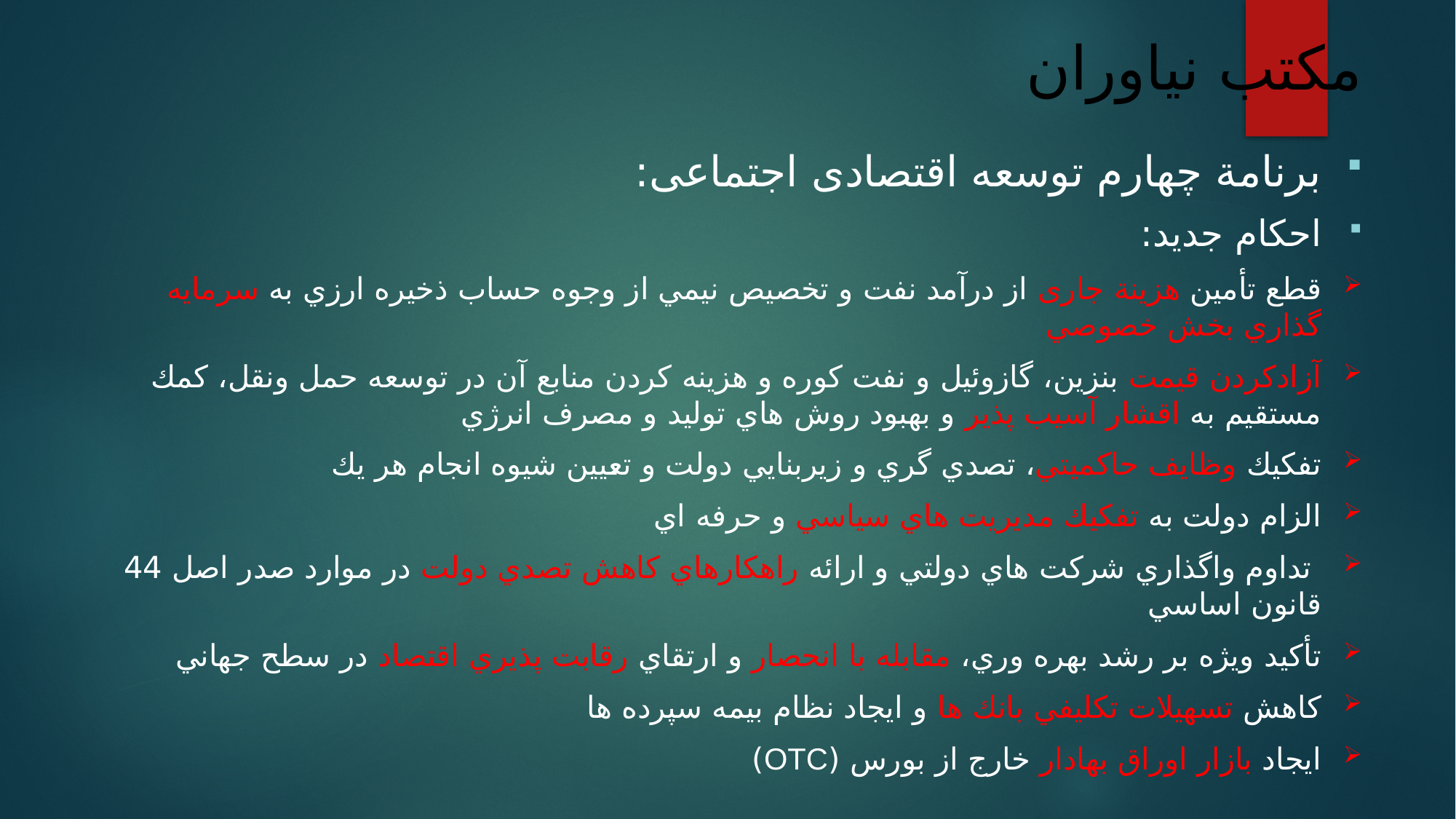

مکتب نیاوران

برنامة چهارم توسعه اقتصادی اجتماعی:
احکام جدید:
قطع تأمین هزینة جاری از درآمد نفت و تخصيص نيمي از وجوه حساب ذخيره ارزي به سرمايه گذاري بخش خصوصي
آزادكردن قيمت بنزين، گازوئيل و نفت كوره و هزينه كردن منابع آن در توسعه حمل ونقل، كمك مستقيم به اقشار آسيب پذير و بهبود روش هاي توليد و مصرف انرژي
تفكيك وظايف حاكميتي، تصدي گري و زيربنايي دولت و تعيين شيوه انجام هر يك
الزام دولت به تفكيك مديريت هاي سياسي و حرفه اي
 تداوم واگذاري شركت هاي دولتي و ارائه راهكارهاي كاهش تصدي دولت در موارد صدر اصل 44 قانون اساسي
تأكيد ويژه بر رشد بهره وري، مقابله با انحصار و ارتقاي رقابت پذيري اقتصاد در سطح جهاني
كاهش تسهيلات تكليفي بانك ها و ايجاد نظام بيمه سپرده ها
ايجاد بازار اوراق بهادار خارج از بورس (OTC)